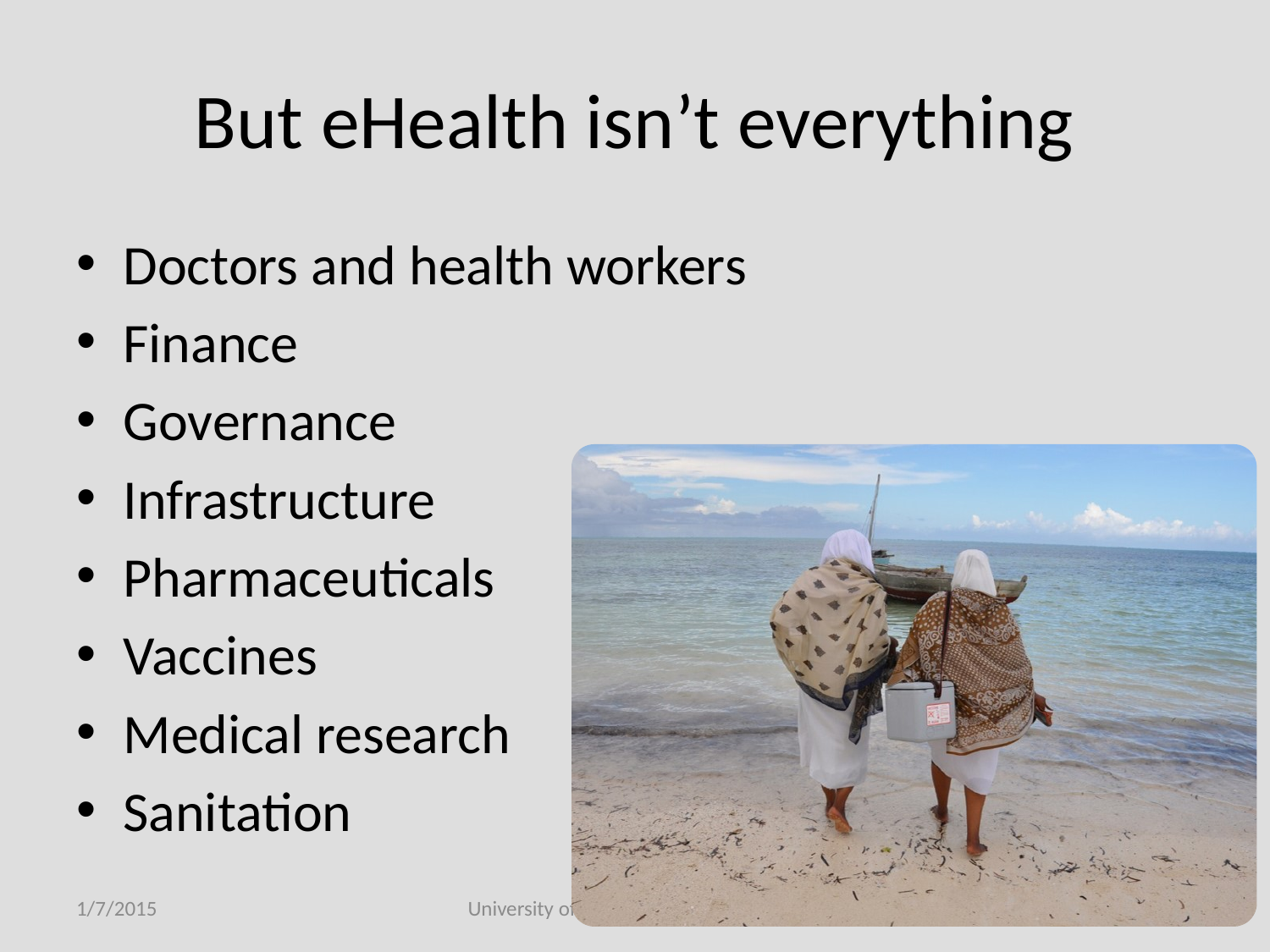

# But eHealth isn’t everything
Doctors and health workers
Finance
Governance
Infrastructure
Pharmaceuticals
Vaccines
Medical research
Sanitation

1/7/2015
University of Washington, Winter 2015
11